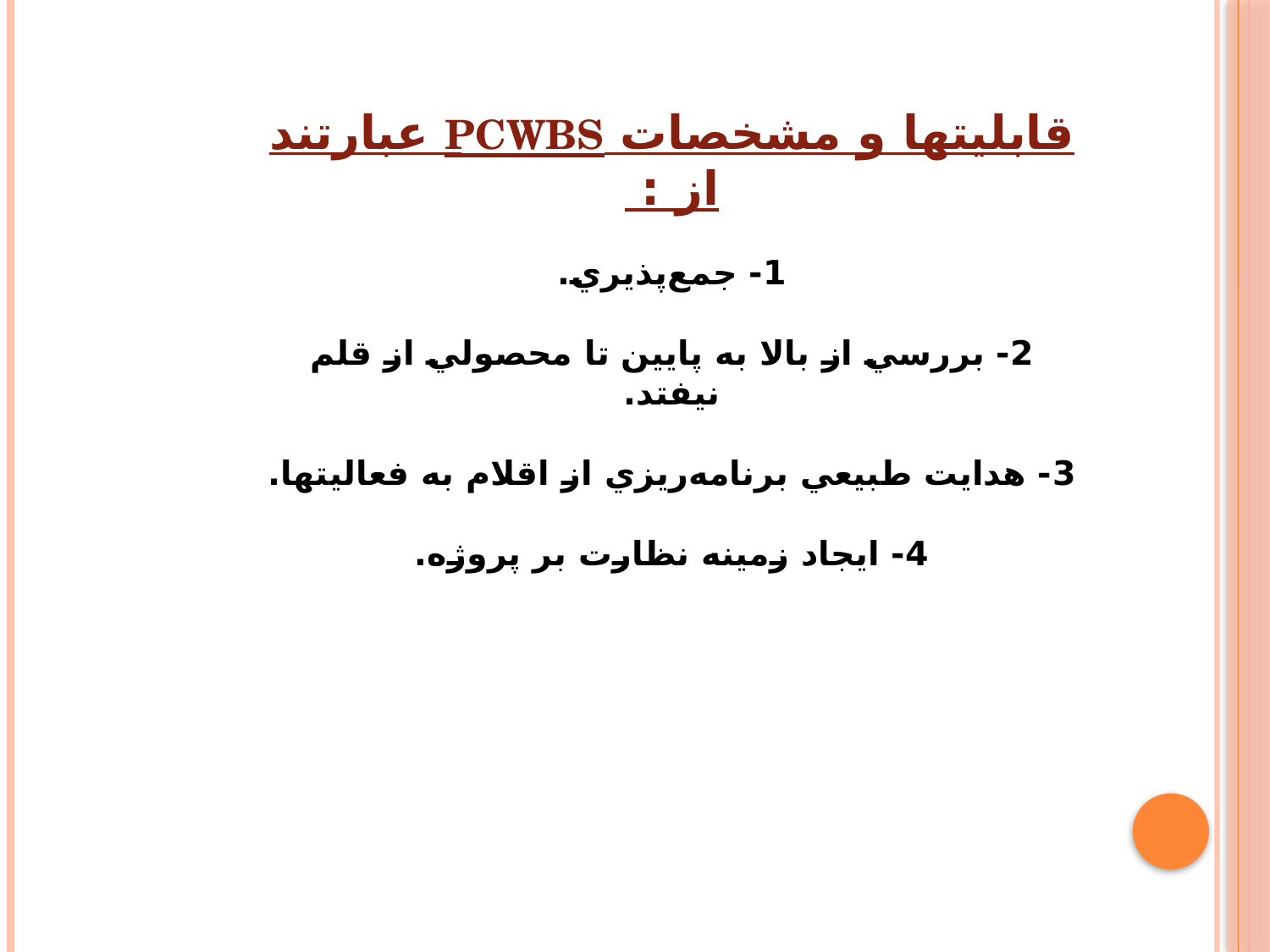

# قابليتها و مشخصات PCWBS عبارتند از : 1- جمع‌پذيري. 2- بررسي از بالا به پايين تا محصولي از قلم نيفتد. 3- هدايت طبيعي برنامه‌ريزي از اقلام به فعاليتها. 4- ايجاد زمينه نظارت بر پروژه.